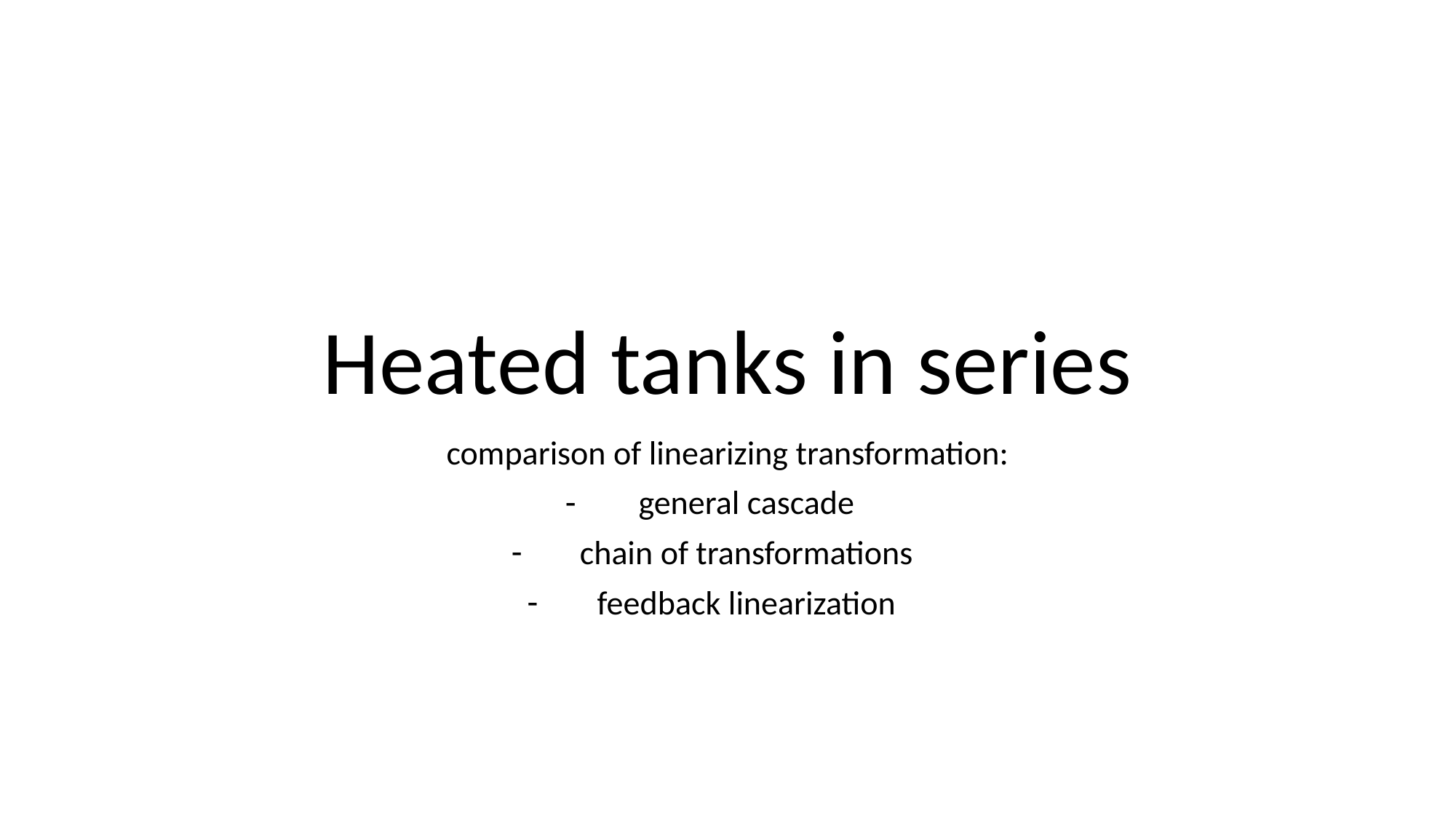

# Heated tanks in series
comparison of linearizing transformation:
general cascade
chain of transformations
feedback linearization